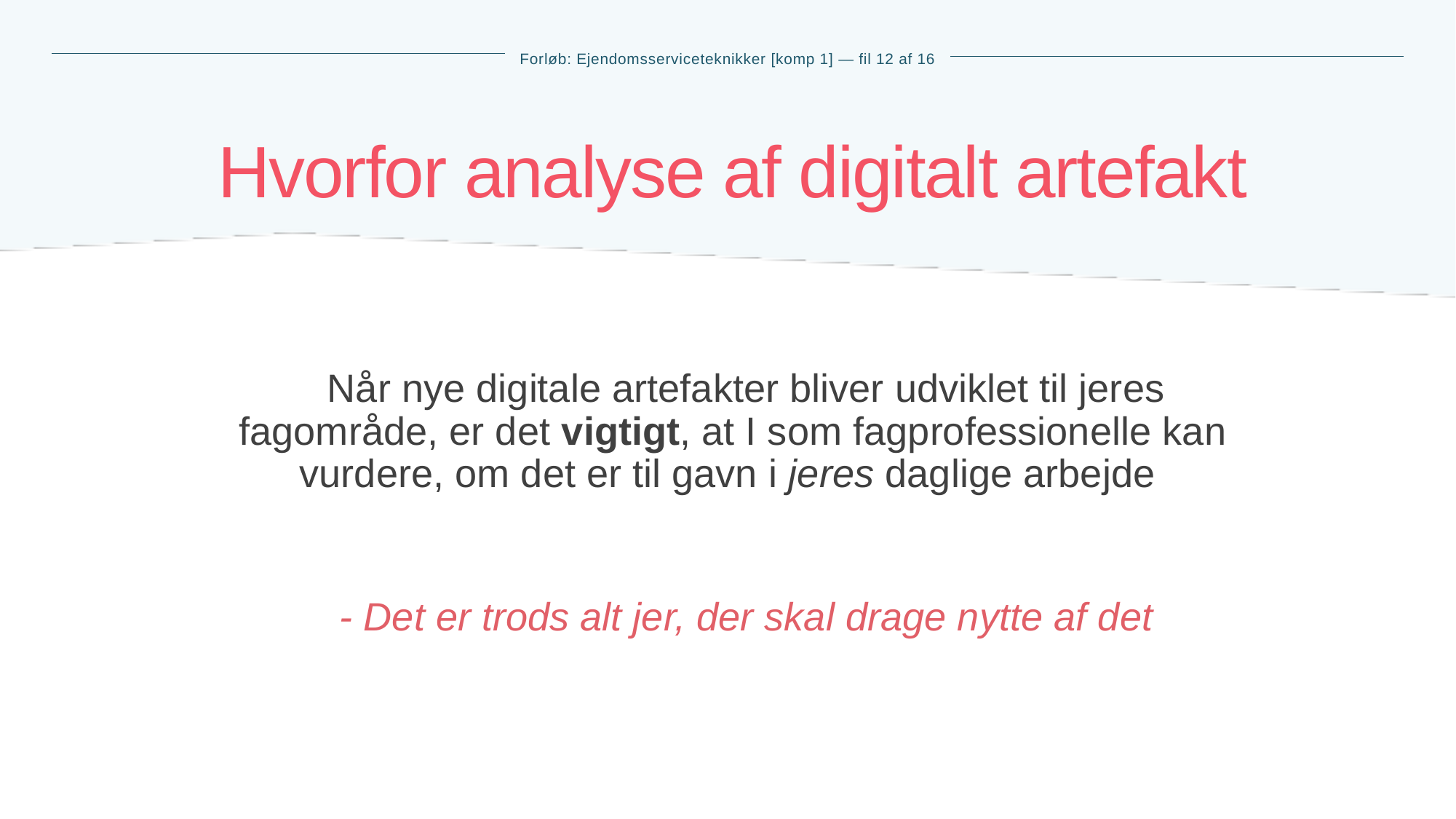

Hvorfor analyse af digitalt artefakt
Når nye digitale artefakter bliver udviklet til jeres fagområde, er det vigtigt, at I som fagprofessionelle kan vurdere, om det er til gavn i jeres daglige arbejde

- Det er trods alt jer, der skal drage nytte af det